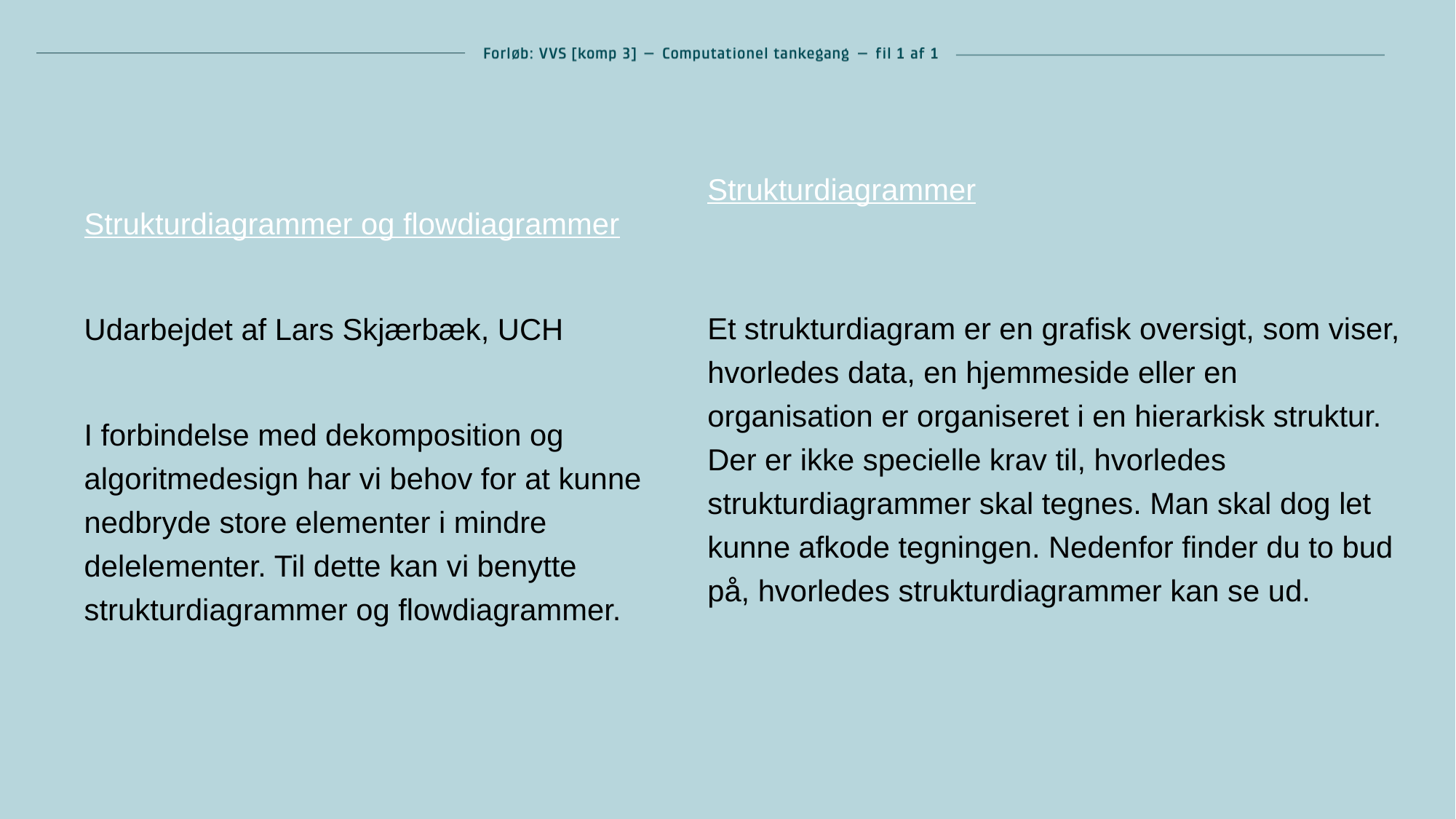

Strukturdiagrammer
Et strukturdiagram er en grafisk oversigt, som viser, hvorledes data, en hjemmeside eller en organisation er organiseret i en hierarkisk struktur. Der er ikke specielle krav til, hvorledes strukturdiagrammer skal tegnes. Man skal dog let kunne afkode tegningen. Nedenfor finder du to bud på, hvorledes strukturdiagrammer kan se ud.
Strukturdiagrammer og flowdiagrammer

Udarbejdet af Lars Skjærbæk, UCH

I forbindelse med dekomposition og algoritmedesign har vi behov for at kunne nedbryde store elementer i mindre delelementer. Til dette kan vi benytte strukturdiagrammer og flowdiagrammer.